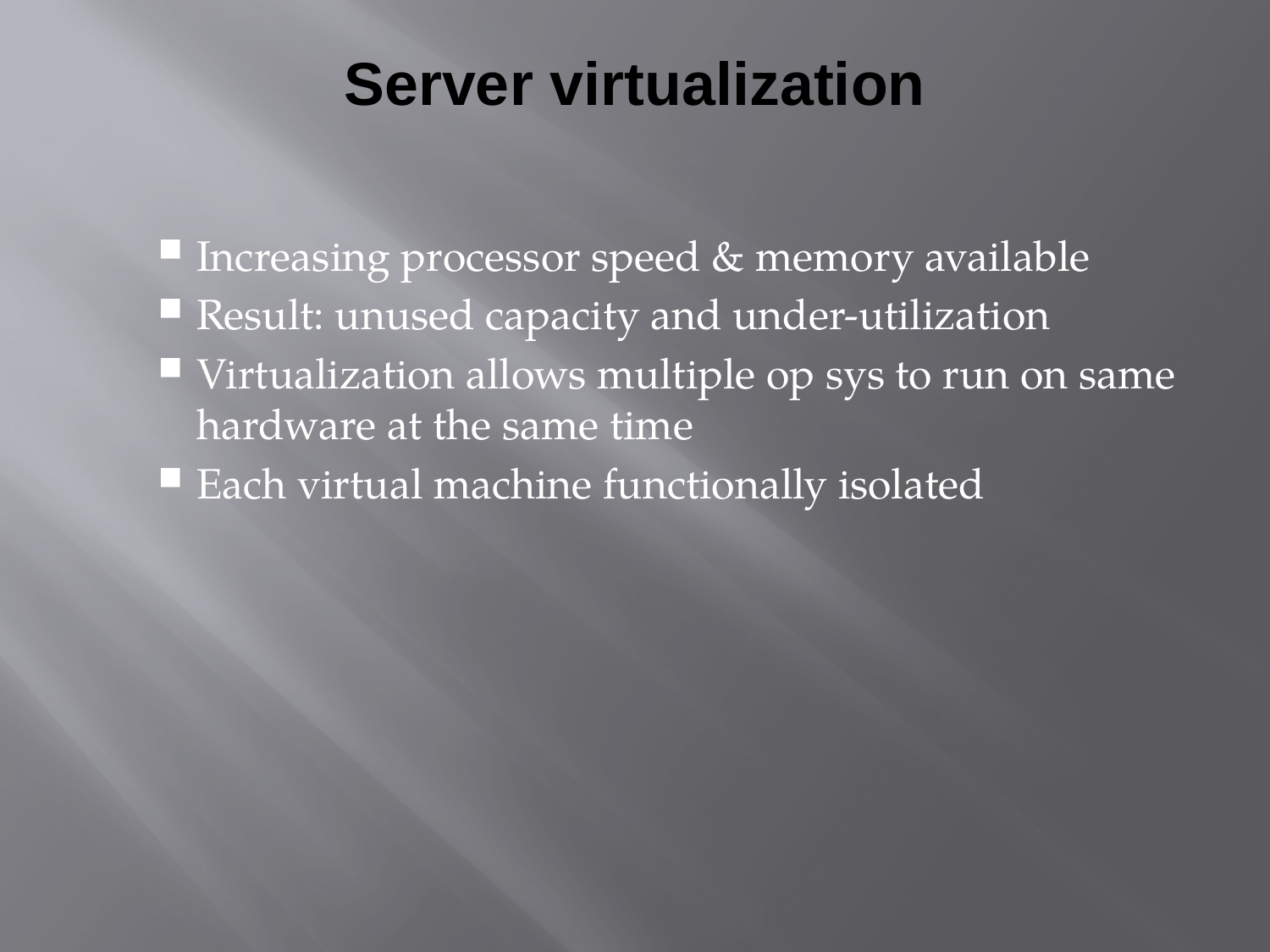

# Server virtualization
Increasing processor speed & memory available
Result: unused capacity and under-utilization
Virtualization allows multiple op sys to run on same hardware at the same time
Each virtual machine functionally isolated